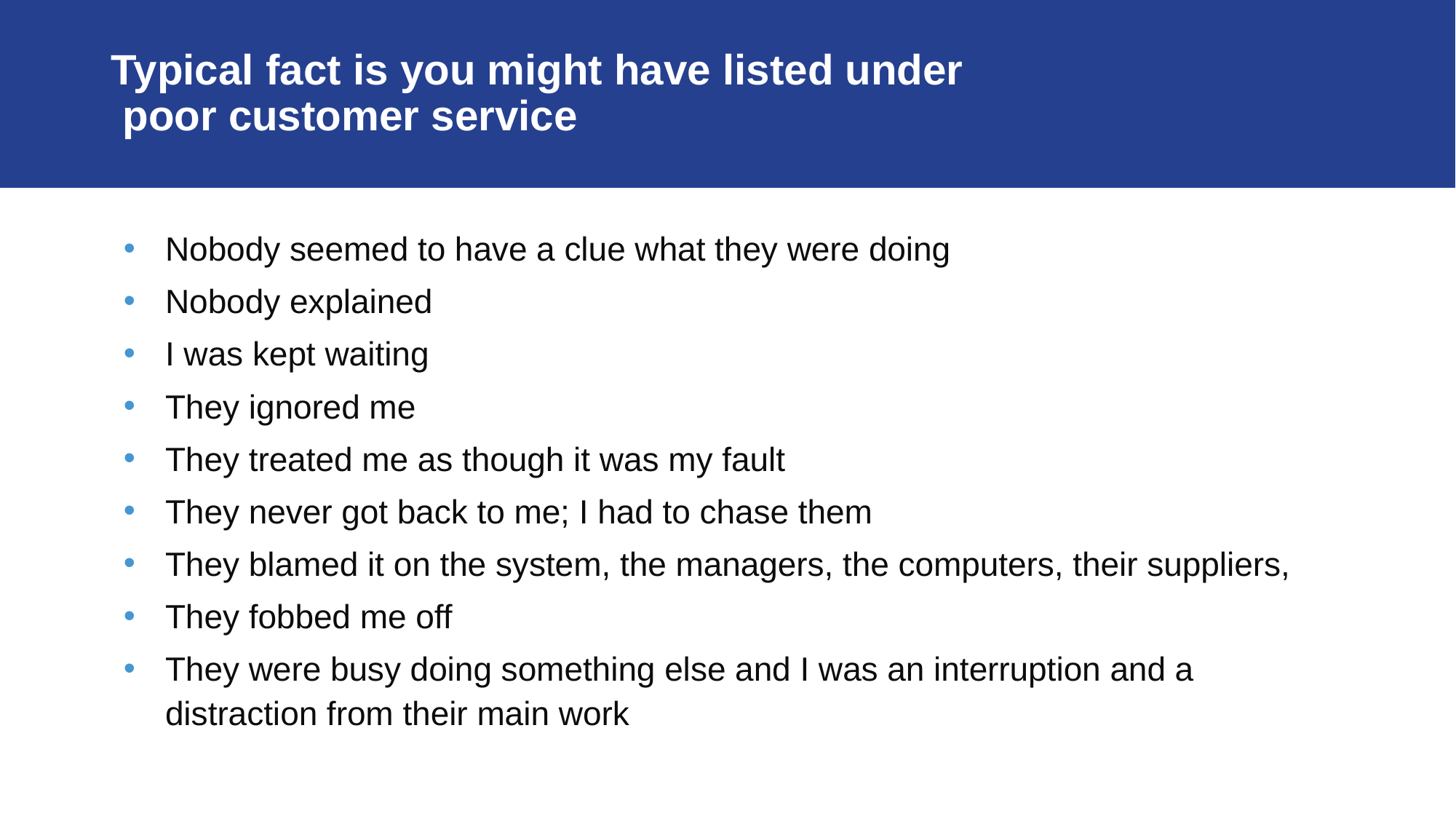

# Typical fact is you might have listed under poor customer service
Nobody seemed to have a clue what they were doing
Nobody explained
I was kept waiting
They ignored me
They treated me as though it was my fault
They never got back to me; I had to chase them
They blamed it on the system, the managers, the computers, their suppliers,
They fobbed me off
They were busy doing something else and I was an interruption and a distraction from their main work